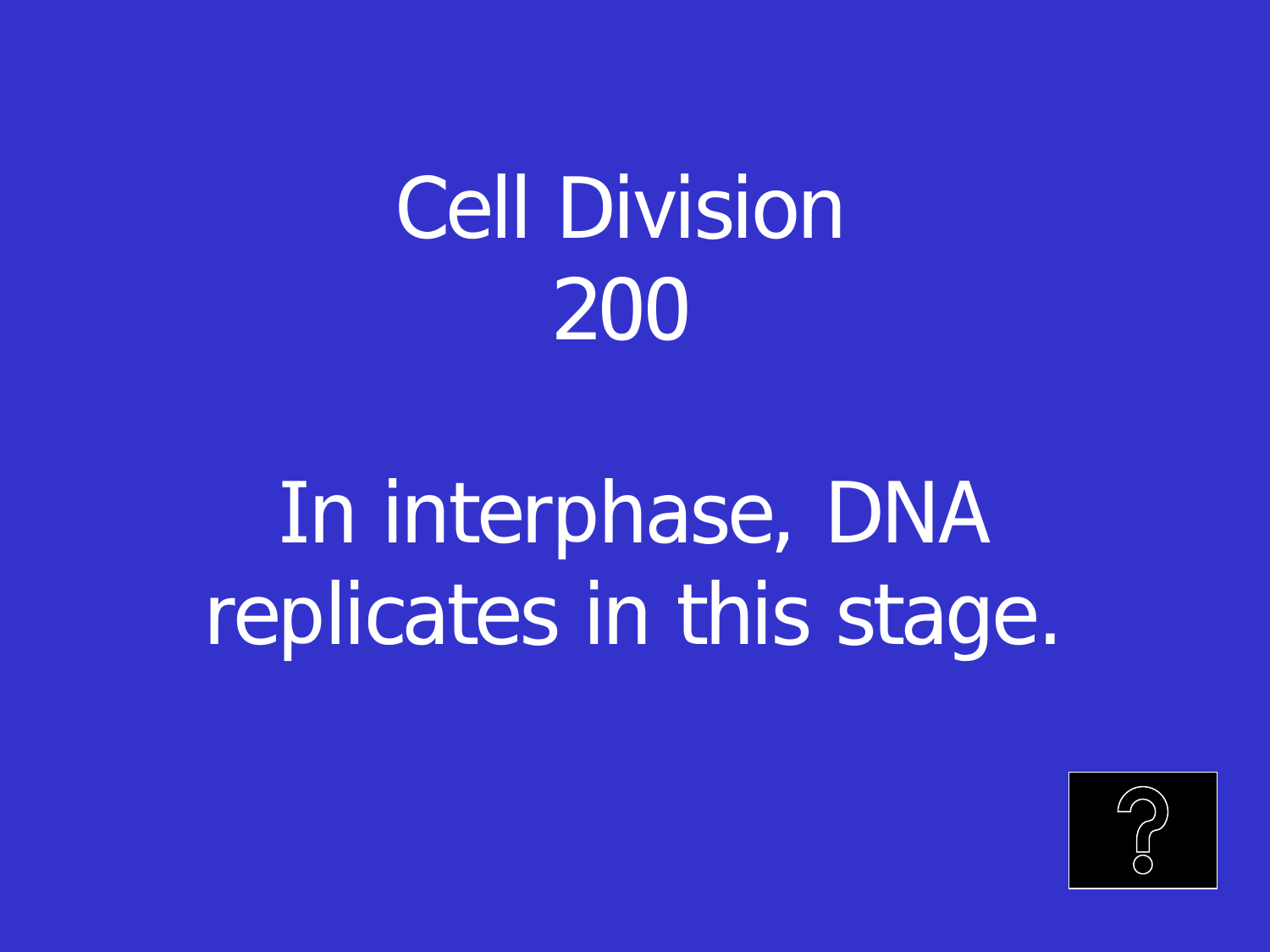

# Cell Division 200 In interphase, DNA replicates in this stage.